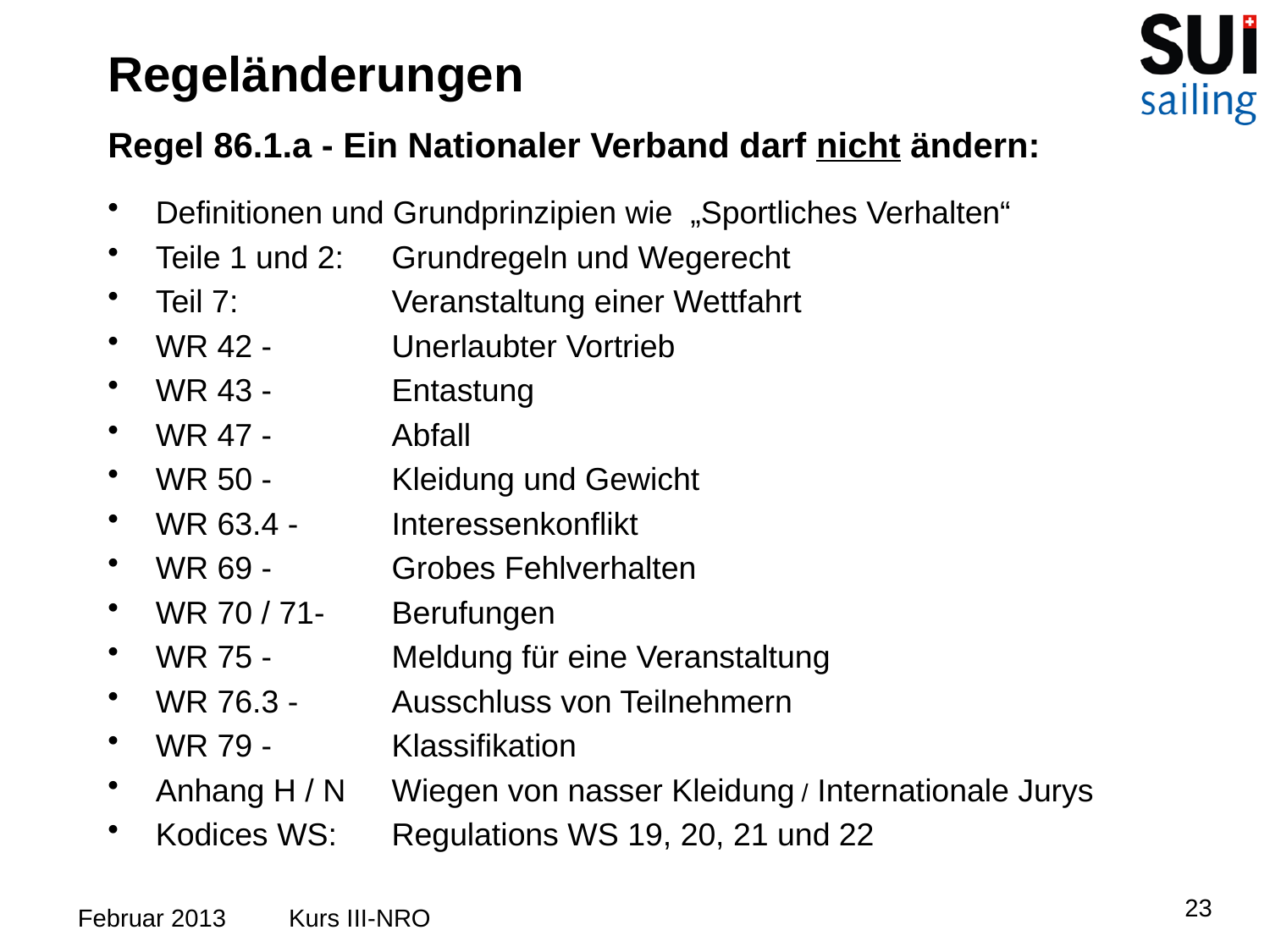

Regeländerungen

Regel 86.1.a - Ein Nationaler Verband darf nicht ändern:

  Definitionen und Grundprinzipien wie  „Sportliches Verhalten“
  Teile 1 und 2:	Grundregeln und Wegerecht
  Teil 7: 		Veranstaltung einer Wettfahrt
  WR 42 - 	Unerlaubter Vortrieb
  WR 43 - 	Entastung
  WR 47 - 	Abfall
  WR 50 - 	Kleidung und Gewicht
  WR 63.4 - 	Interessenkonflikt
  WR 69 - 	Grobes Fehlverhalten
  WR 70 / 71- 	Berufungen
  WR 75 - 	Meldung für eine Veranstaltung
  WR 76.3 - 	Ausschluss von Teilnehmern
  WR 79 -	Klassifikation
  Anhang H / N	Wiegen von nasser Kleidung / Internationale Jurys
  Kodices WS: 	Regulations WS 19, 20, 21 und 22
23
Februar 2013         Kurs III-NRO